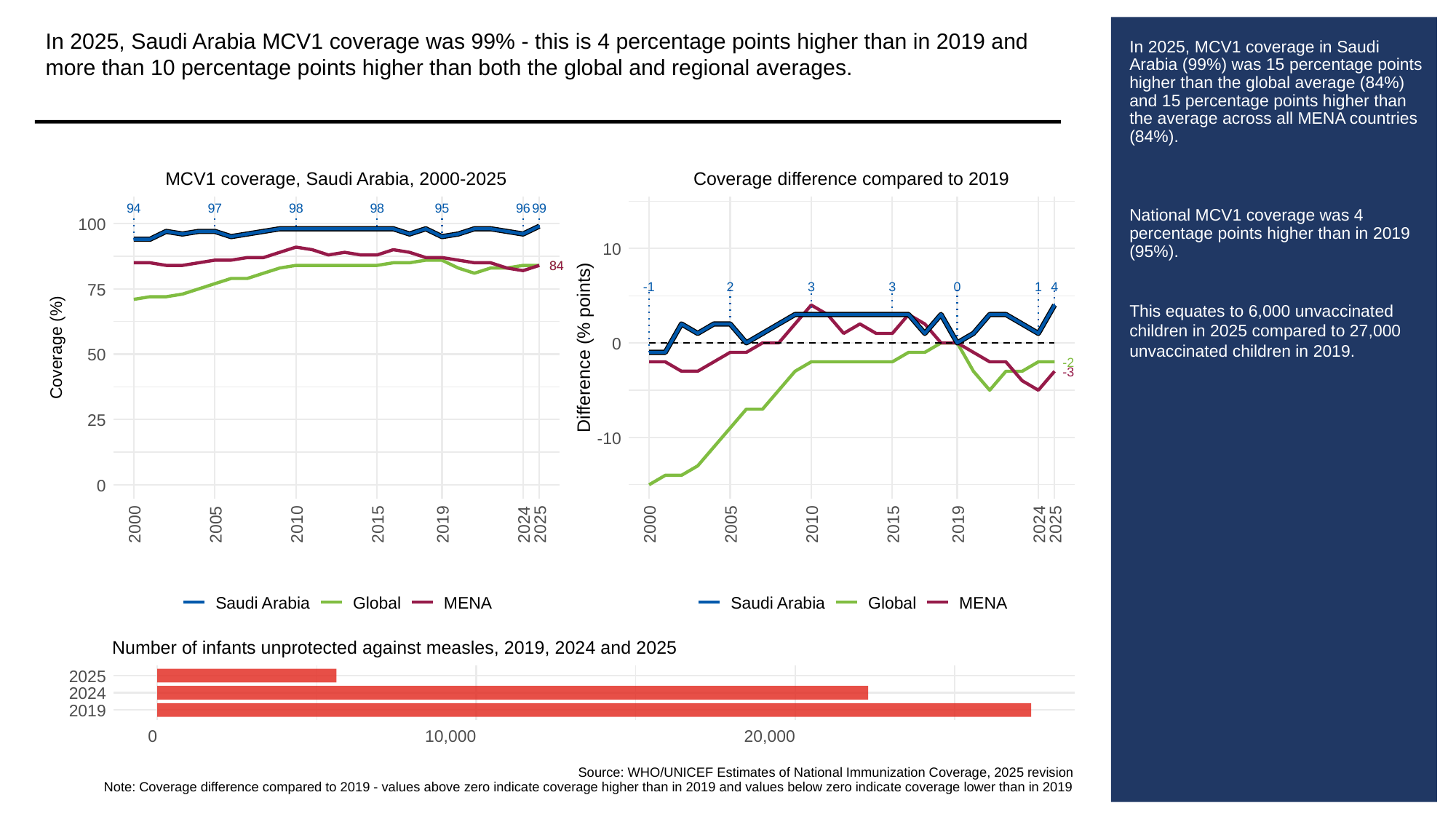

In 2025, Saudi Arabia MCV1 coverage was 99% - this is 4 percentage points higher than in 2019 and more than 10 percentage points higher than both the global and regional averages.
# In 2025, MCV1 coverage in Saudi Arabia (99%) was 15 percentage points higher than the global average (84%) and 15 percentage points higher than the average across all MENA countries (84%).

National MCV1 coverage was 4 percentage points higher than in 2019 (95%).

This equates to 6,000 unvaccinated children in 2025 compared to 27,000 unvaccinated children in 2019.

MCV1 coverage, Saudi Arabia, 2000-2025
Coverage difference compared to 2019

94
97
98
98
95
96
99
100

10

84
84
-1
2
3
3
0
1
4
75

0
Difference (% points)
Coverage (%)

50

-2
-3

25

-10

0

2000
2005
2010
2015
2019
2024
2025
2000
2005
2010
2015
2019
2024
2025
Saudi Arabia
Global
MENA
Saudi Arabia
Global
MENA

Number of infants unprotected against measles, 2019, 2024 and 2025

2025

2024

2019

0
10,000
20,000
Source: WHO/UNICEF Estimates of National Immunization Coverage, 2025 revision
Note: Coverage difference compared to 2019 - values above zero indicate coverage higher than in 2019 and values below zero indicate coverage lower than in 2019